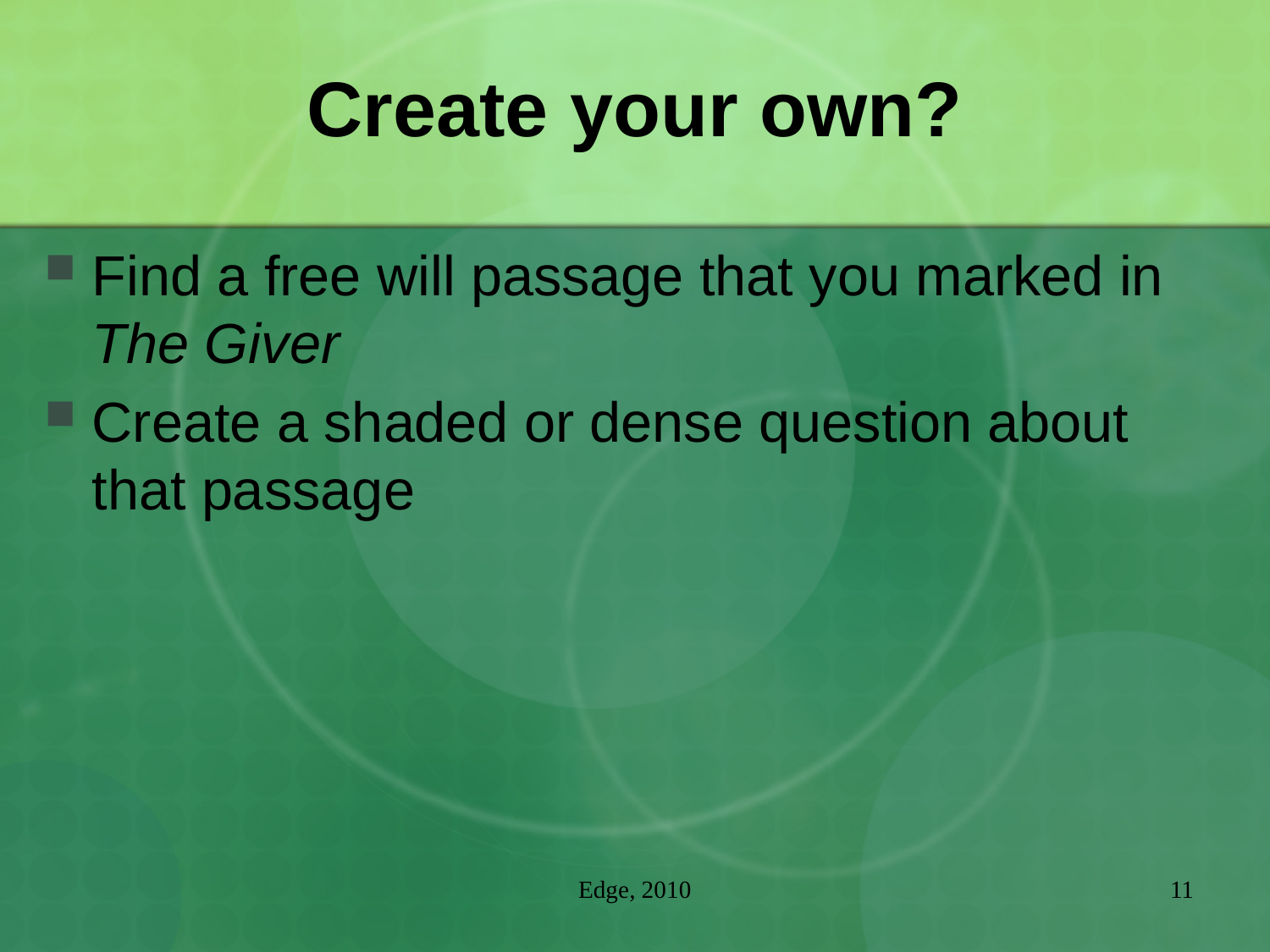

# Create your own?
Find a free will passage that you marked in The Giver
Create a shaded or dense question about that passage
Edge, 2010
11